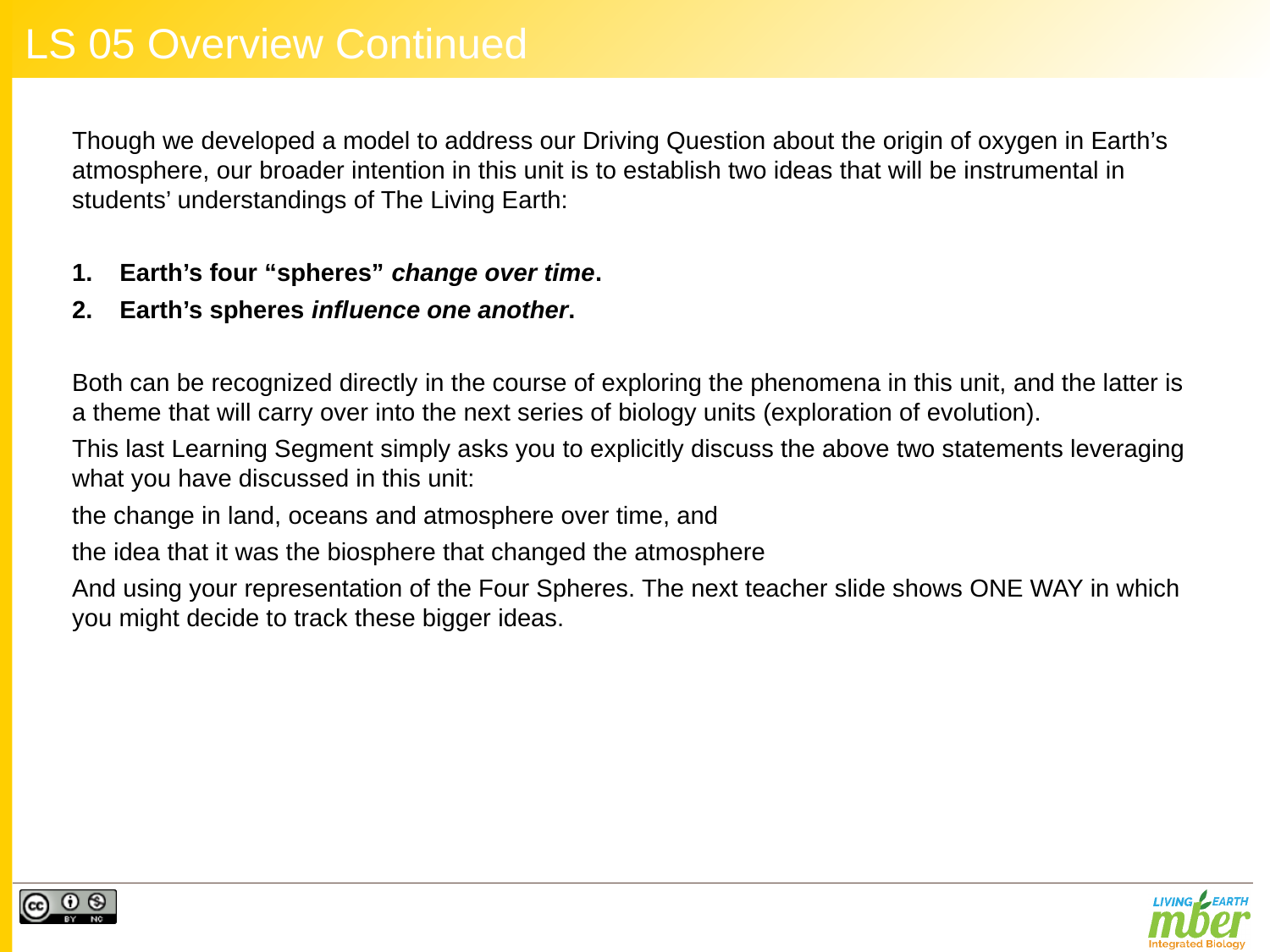

# LS 05 Overview Continued
Though we developed a model to address our Driving Question about the origin of oxygen in Earth’s atmosphere, our broader intention in this unit is to establish two ideas that will be instrumental in students’ understandings of The Living Earth:

Earth’s four “spheres” change over time.
Earth’s spheres influence one another.

Both can be recognized directly in the course of exploring the phenomena in this unit, and the latter is a theme that will carry over into the next series of biology units (exploration of evolution).
This last Learning Segment simply asks you to explicitly discuss the above two statements leveraging what you have discussed in this unit:
the change in land, oceans and atmosphere over time, and
the idea that it was the biosphere that changed the atmosphere
And using your representation of the Four Spheres. The next teacher slide shows ONE WAY in which you might decide to track these bigger ideas.